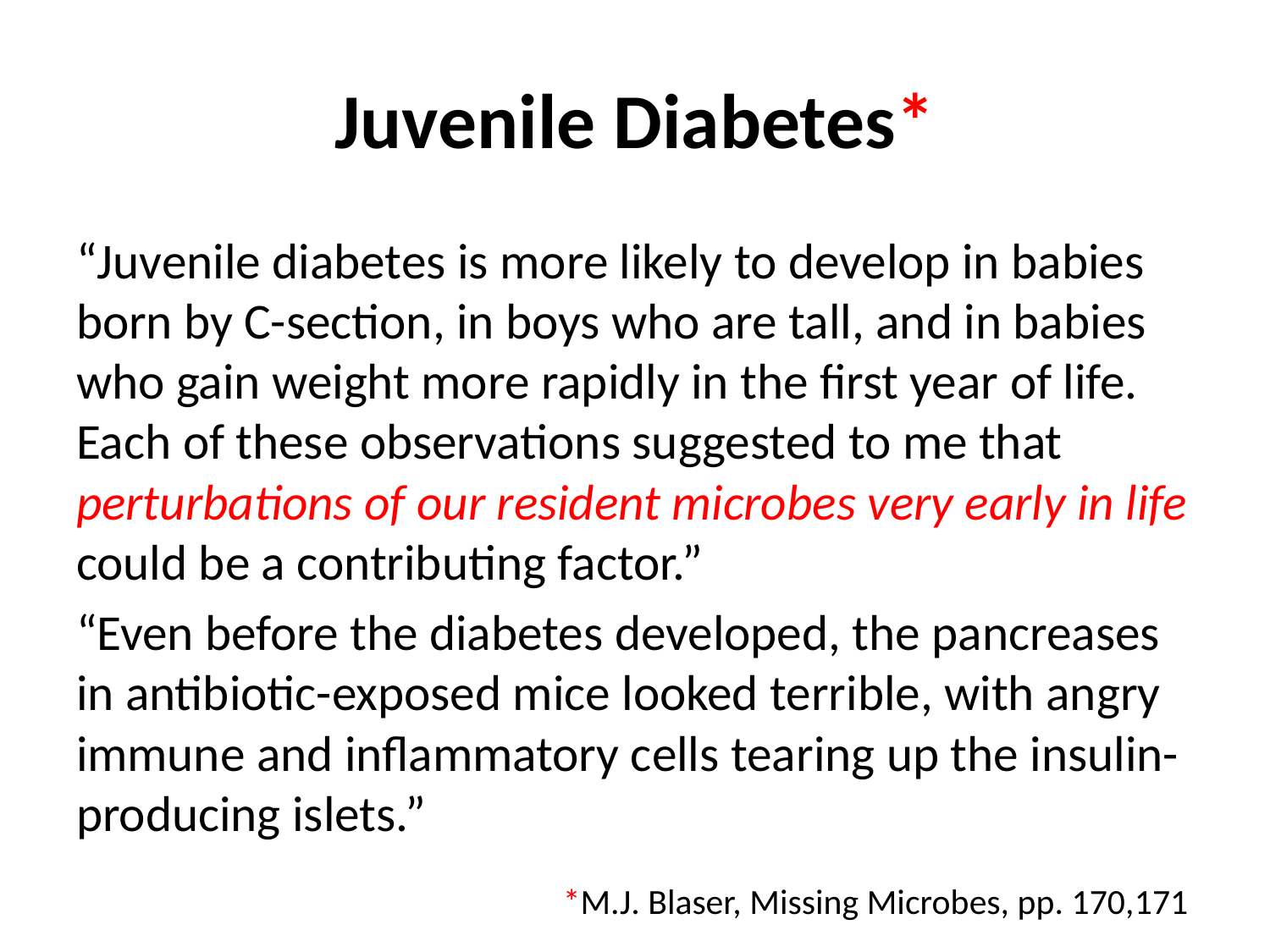

# Juvenile Diabetes*
“Juvenile diabetes is more likely to develop in babies born by C-section, in boys who are tall, and in babies who gain weight more rapidly in the first year of life. Each of these observations suggested to me that perturbations of our resident microbes very early in life could be a contributing factor.”
“Even before the diabetes developed, the pancreases in antibiotic-exposed mice looked terrible, with angry immune and inflammatory cells tearing up the insulin-producing islets.”
*M.J. Blaser, Missing Microbes, pp. 170,171